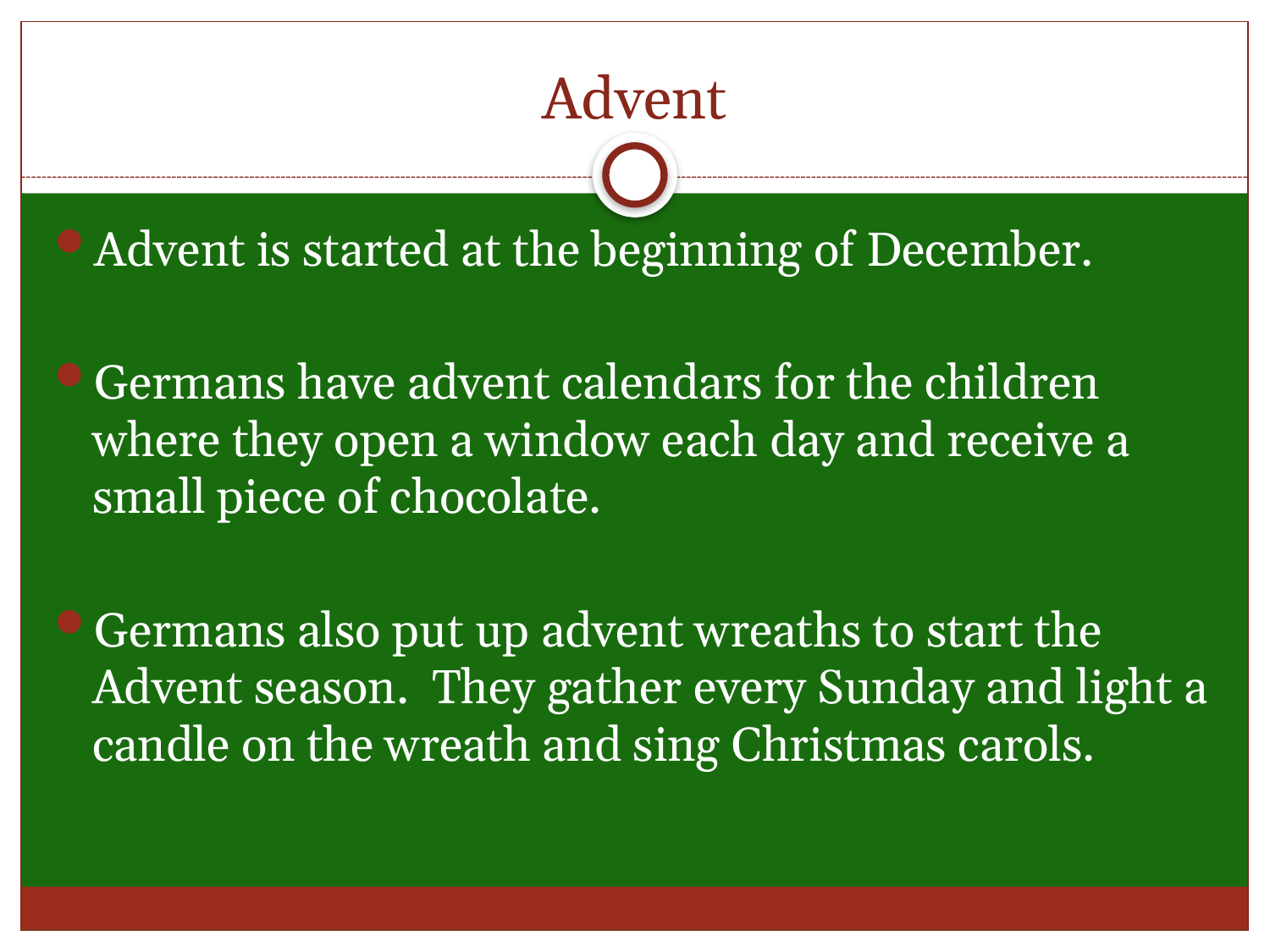

# Advent
Advent is started at the beginning of December.

Germans have advent calendars for the children where they open a window each day and receive a small piece of chocolate.

Germans also put up advent wreaths to start the Advent season.  They gather every Sunday and light a candle on the wreath and sing Christmas carols.